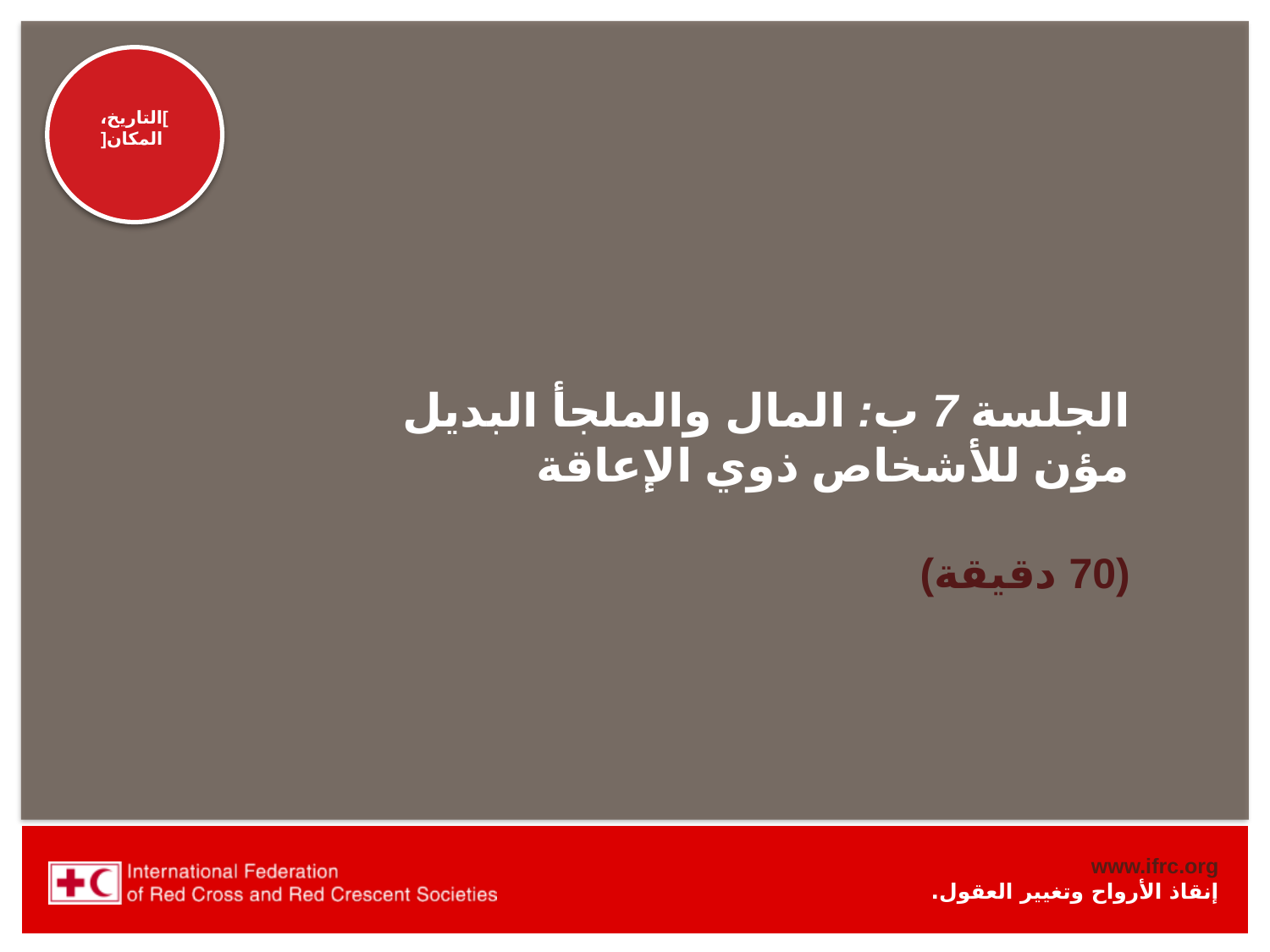

# الجلسة 7 ب: المال والملجأ البديل مؤن للأشخاص ذوي الإعاقة
(70 دقيقة)